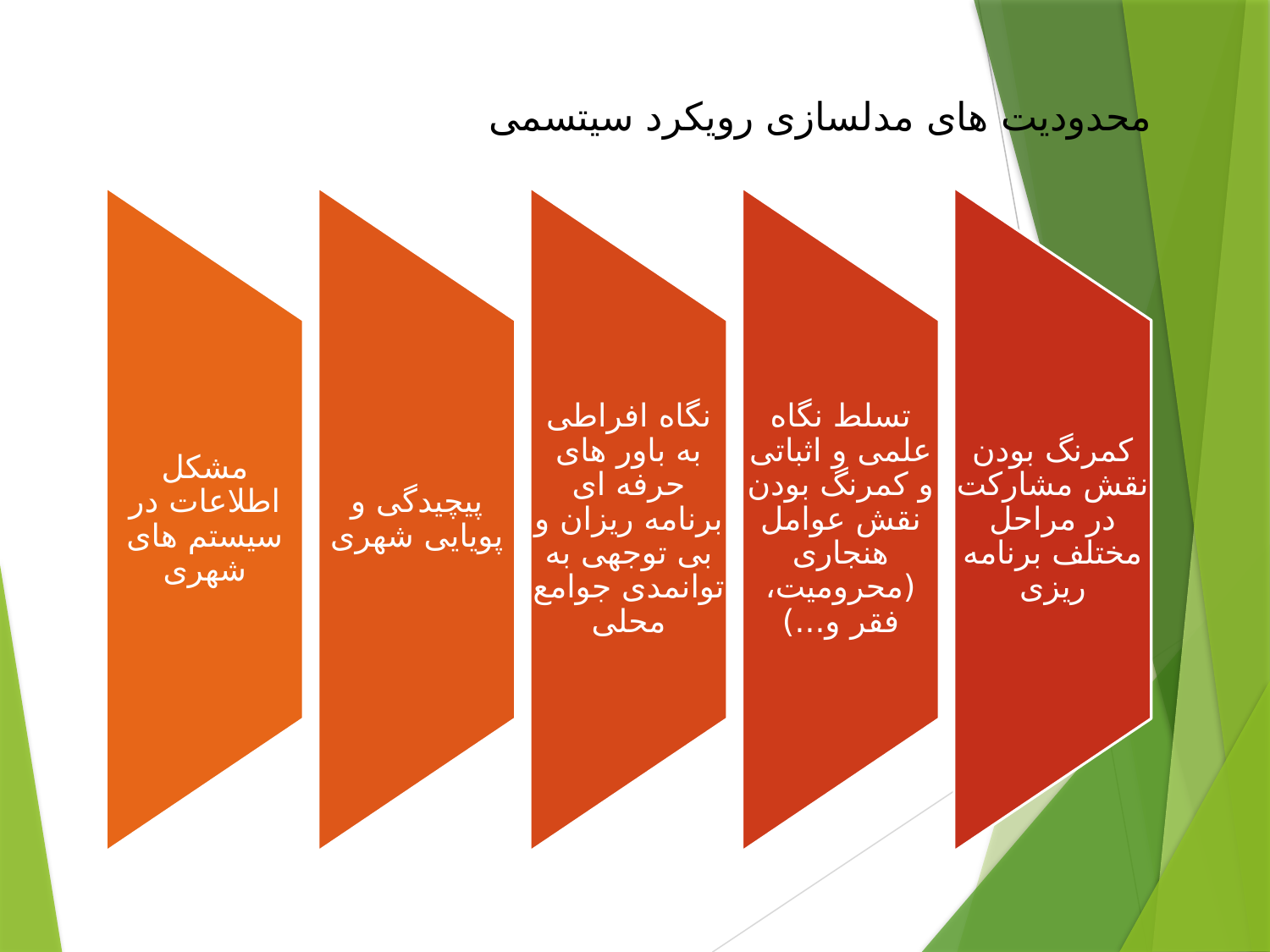

محدودیت های مدلسازی رویکرد سیتسمی
مشکل اطلاعات در سیستم های شهری
پیچیدگی و پویایی شهری
نگاه افراطی به باور های حرفه ای برنامه ریزان و بی توجهی به توانمدی جوامع محلی
تسلط نگاه علمی و اثباتی و کمرنگ بودن نقش عوامل هنجاری (محرومیت، فقر و...)
کمرنگ بودن نقش مشارکت در مراحل مختلف برنامه ریزی